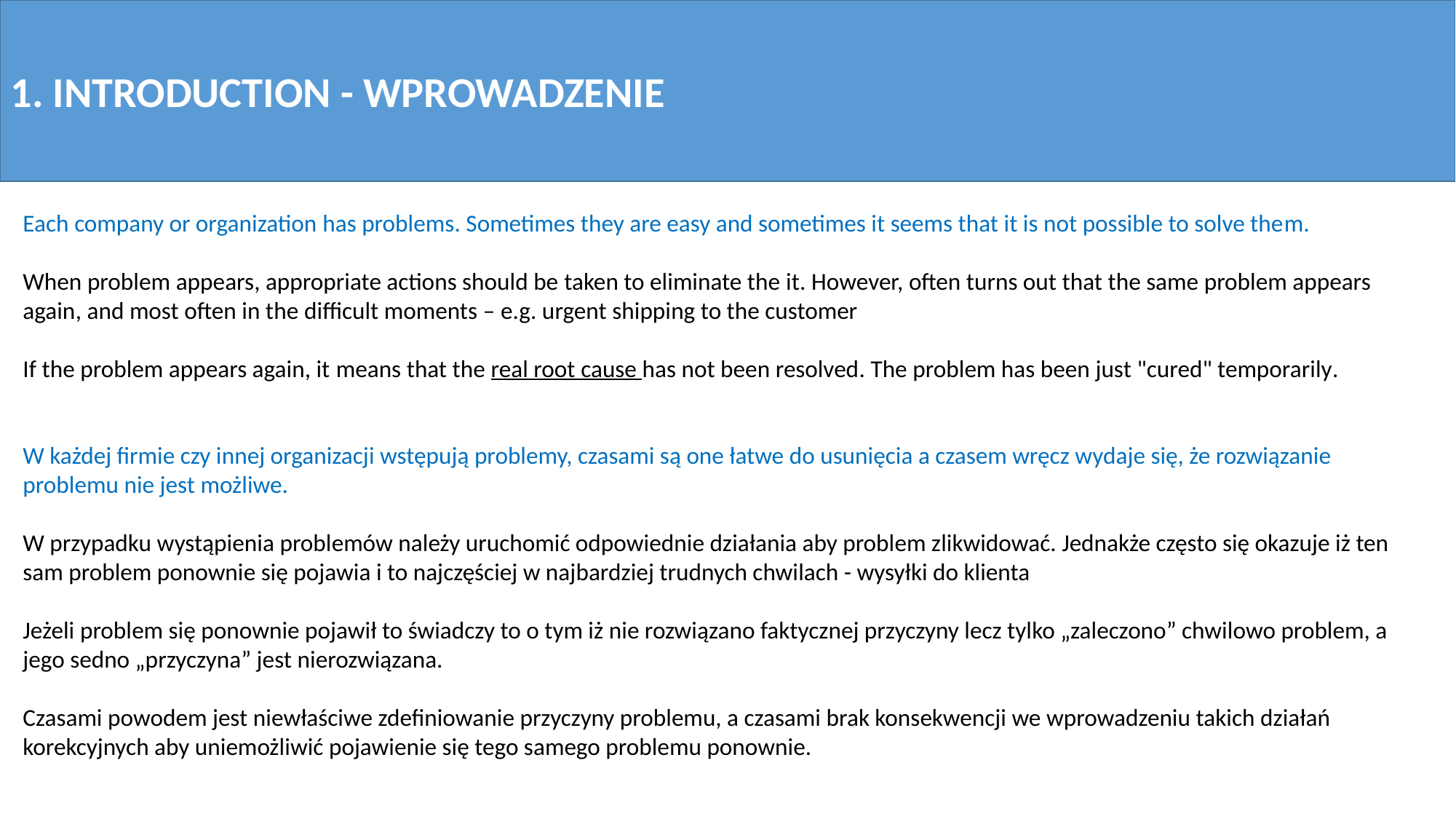

1. INTRODUCTION - WPROWADZENIE
Each company or organization has problems. Sometimes they are easy and sometimes it seems that it is not possible to solve them.
When problem appears, appropriate actions should be taken to eliminate the it. However, often turns out that the same problem appears again, and most often in the difficult moments – e.g. urgent shipping to the customer
If the problem appears again, it means that the real root cause has not been resolved. The problem has been just "cured" temporarily.
W każdej firmie czy innej organizacji wstępują problemy, czasami są one łatwe do usunięcia a czasem wręcz wydaje się, że rozwiązanie problemu nie jest możliwe.

W przypadku wystąpienia problemów należy uruchomić odpowiednie działania aby problem zlikwidować. Jednakże często się okazuje iż ten sam problem ponownie się pojawia i to najczęściej w najbardziej trudnych chwilach - wysyłki do klienta

Jeżeli problem się ponownie pojawił to świadczy to o tym iż nie rozwiązano faktycznej przyczyny lecz tylko „zaleczono” chwilowo problem, a jego sedno „przyczyna” jest nierozwiązana.

Czasami powodem jest niewłaściwe zdefiniowanie przyczyny problemu, a czasami brak konsekwencji we wprowadzeniu takich działań korekcyjnych aby uniemożliwić pojawienie się tego samego problemu ponownie.